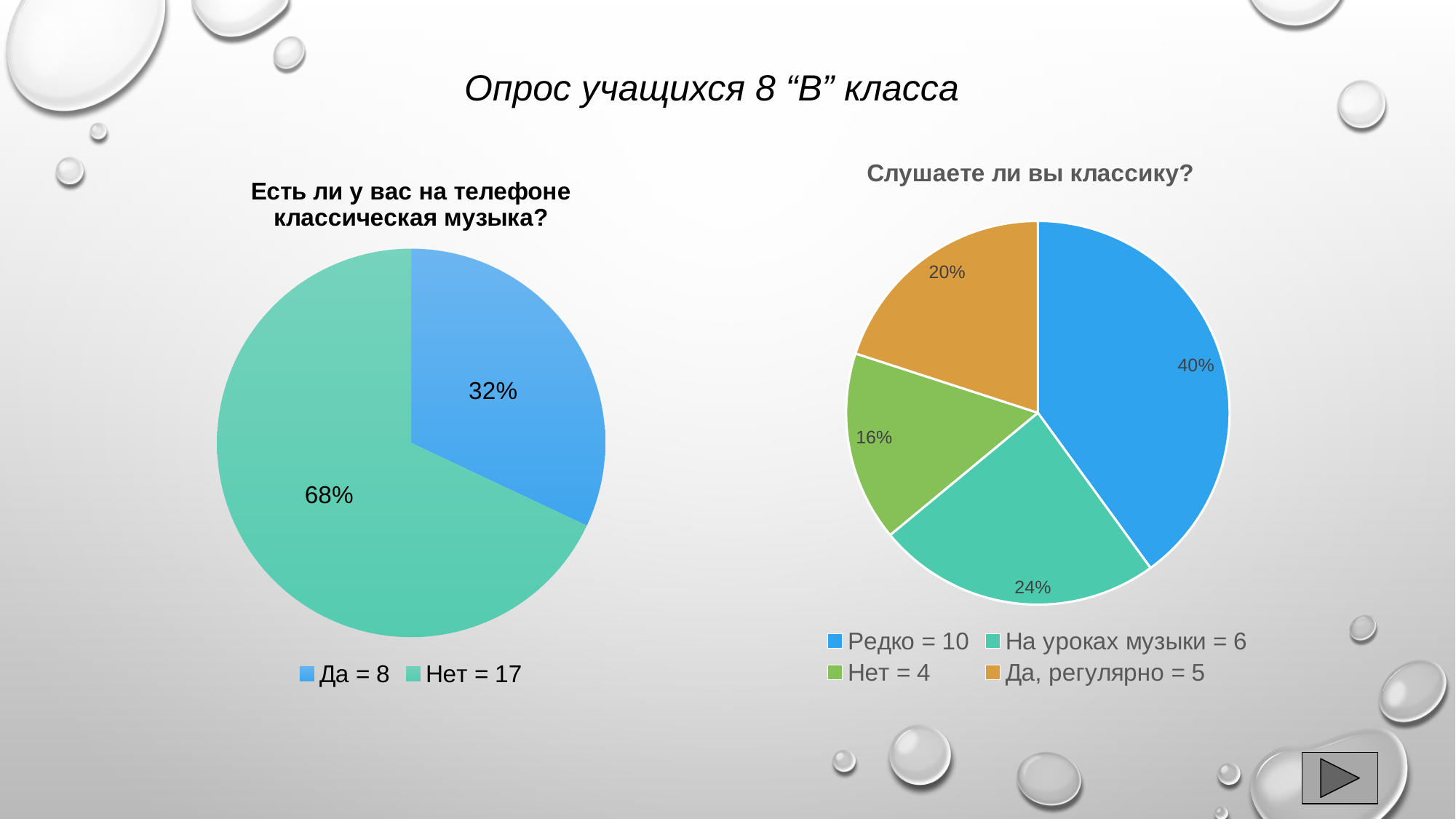

Опрос учащихся 8 “В” класса

### Chart:

| Category | Слушаете ли вы классику? |
|---|---|
| Редко = 10 | 10.0 |
| На уроках музыки = 6 | 6.0 |
| Нет = 4 | 4.0 |
| Да, регулярно = 5 | 5.0 |

### Chart: Есть ли у вас на телефоне классическая музыка?

| Category | Слушаете ли вы классическую музыку? |
|---|---|
| Да = 8 | 8.0 |
| Нет = 17 | 17.0 |